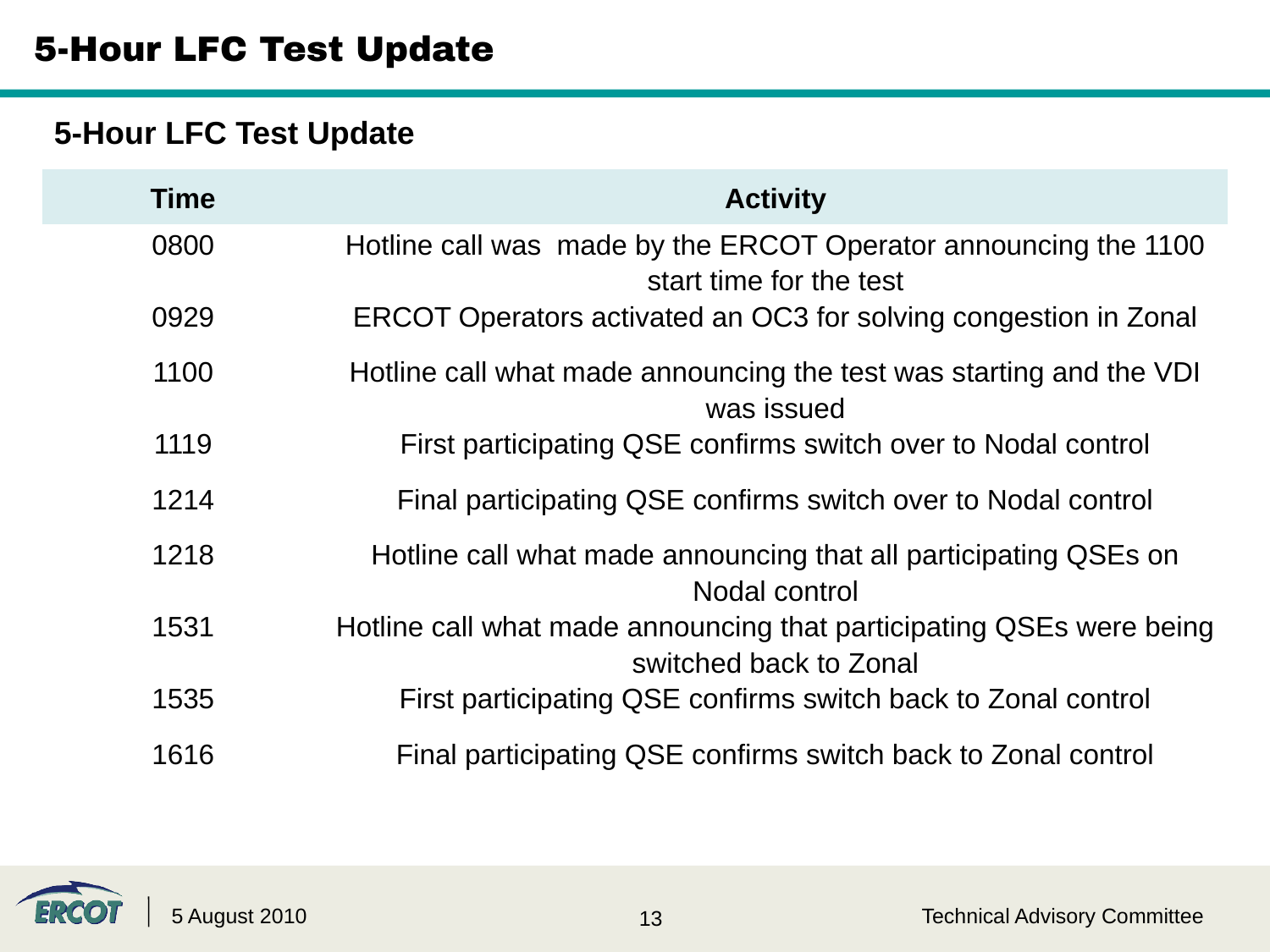

# 5-Hour LFC Test Update
5-Hour LFC Test Update
| Time | Activity |
| --- | --- |
| 0800 | Hotline call was  made by the ERCOT Operator announcing the 1100 start time for the test |
| 0929 | ERCOT Operators activated an OC3 for solving congestion in Zonal |
| 1100 | Hotline call what made announcing the test was starting and the VDI was issued |
| 1119 | First participating QSE confirms switch over to Nodal control |
| 1214 | Final participating QSE confirms switch over to Nodal control |
| 1218 | Hotline call what made announcing that all participating QSEs on Nodal control |
| 1531 | Hotline call what made announcing that participating QSEs were being switched back to Zonal |
| 1535 | First participating QSE confirms switch back to Zonal control |
| 1616 | Final participating QSE confirms switch back to Zonal control |
|  |  |
5 August 2010
Technical Advisory Committee